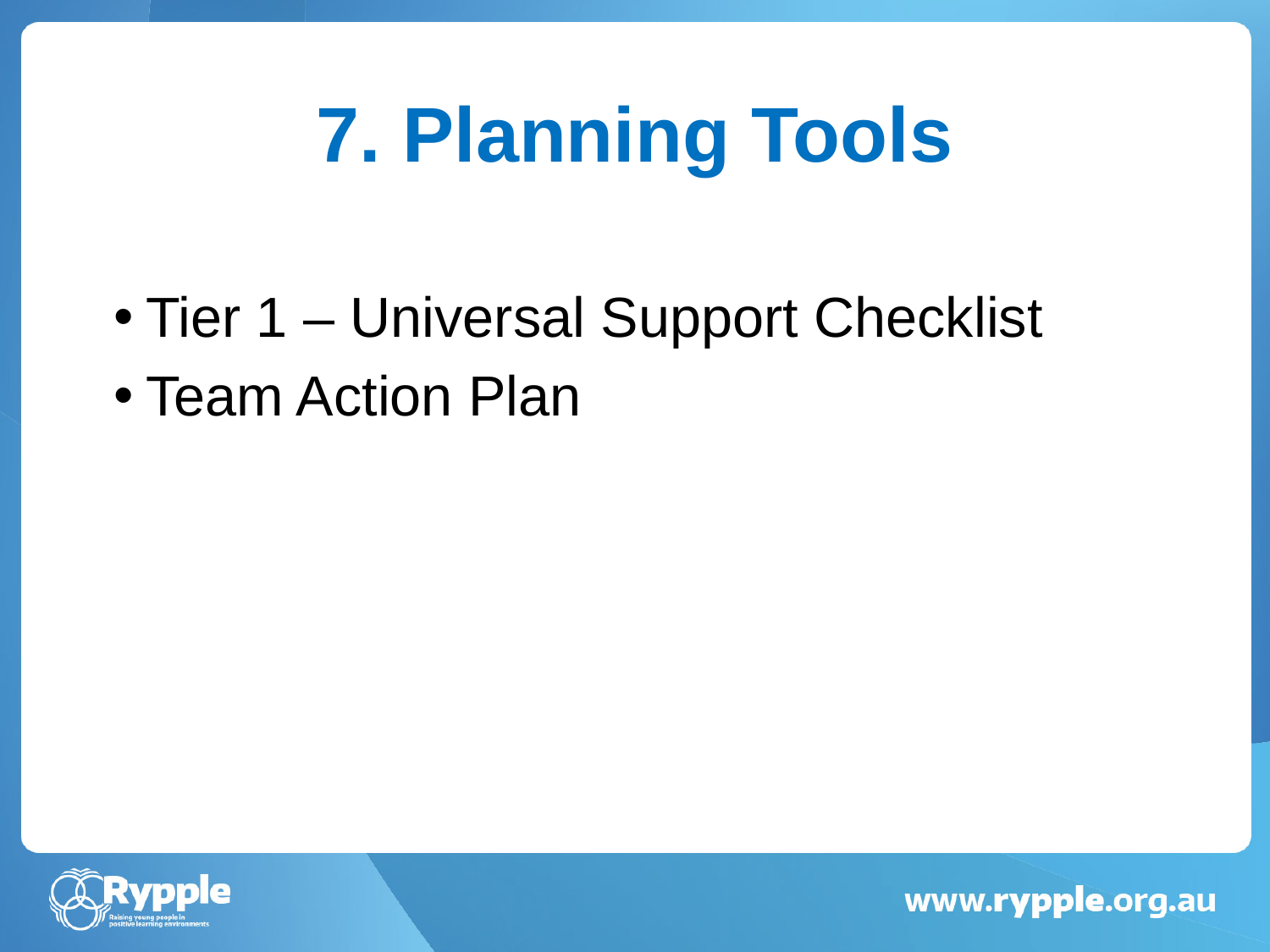

# 7. Planning Tools
Tier 1 – Universal Support Checklist
Team Action Plan